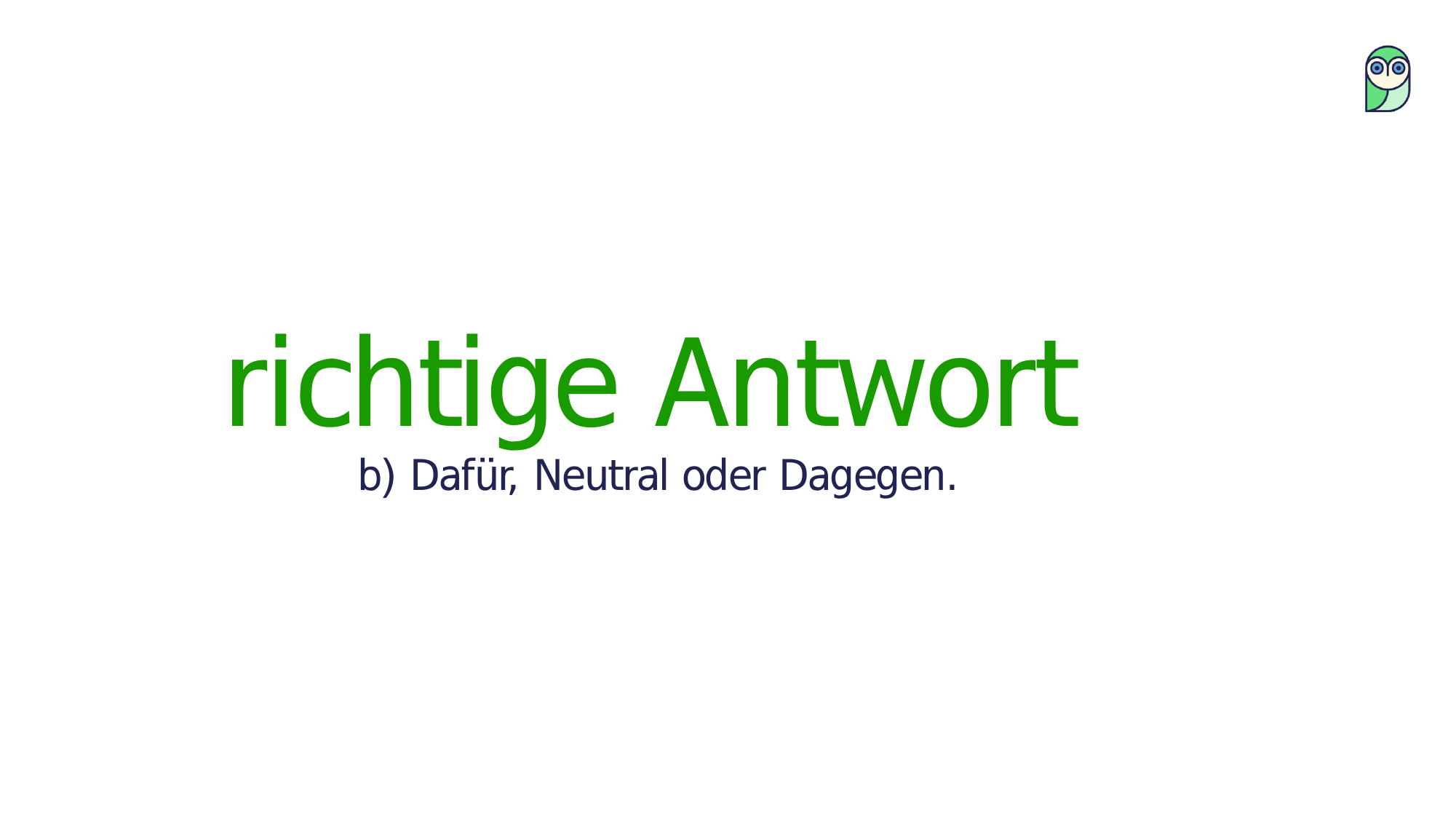

richtige Antwort
b) Dafür, Neutral oder Dagegen.